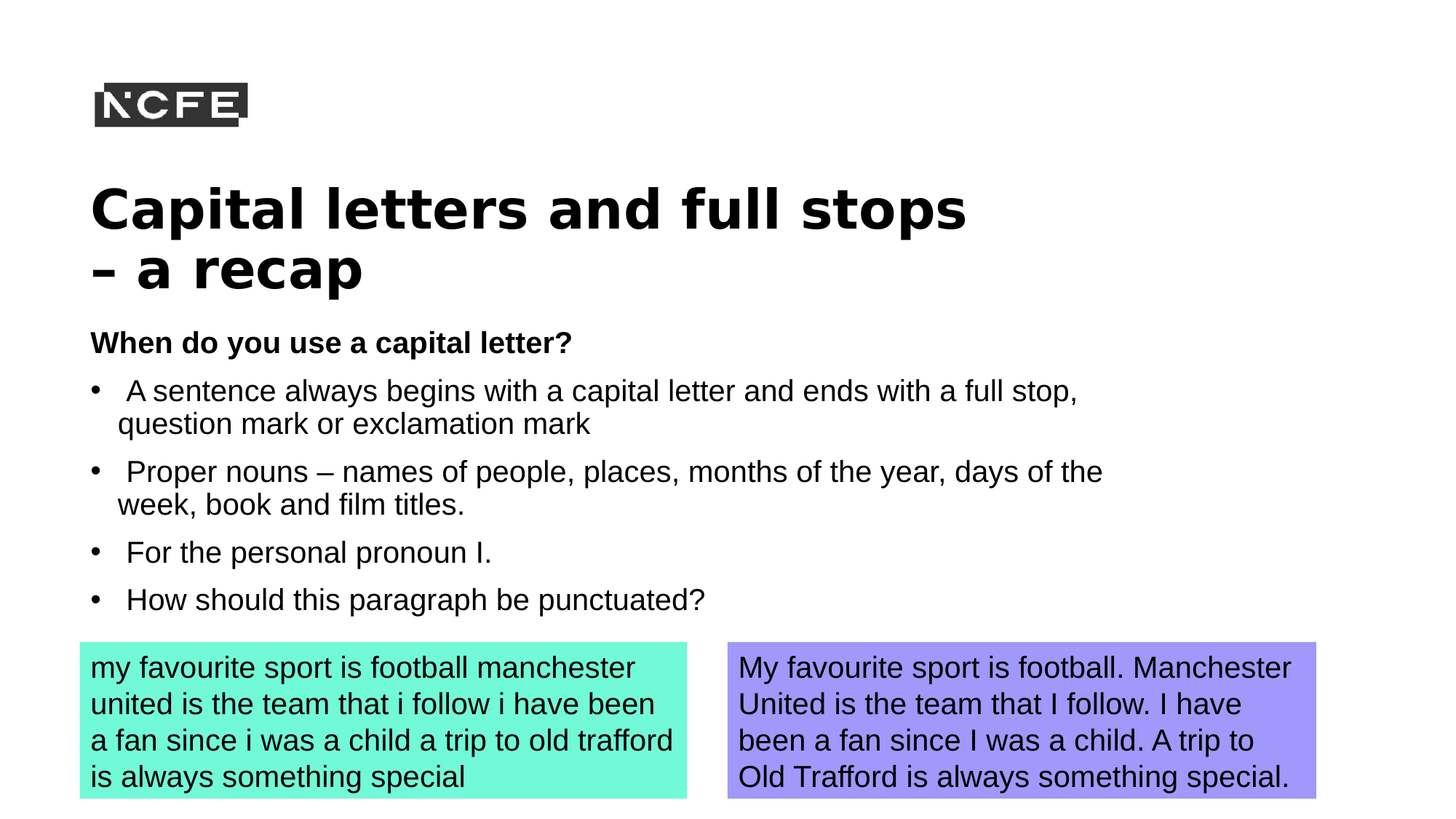

# Capital letters and full stops – a recap
When do you use a capital letter?
 A sentence always begins with a capital letter and ends with a full stop, question mark or exclamation mark
 Proper nouns – names of people, places, months of the year, days of the week, book and film titles.
 For the personal pronoun I.
 How should this paragraph be punctuated?
My favourite sport is football. Manchester United is the team that I follow. I have been a fan since I was a child. A trip to Old Trafford is always something special.
my favourite sport is football manchester united is the team that i follow i have been a fan since i was a child a trip to old trafford is always something special